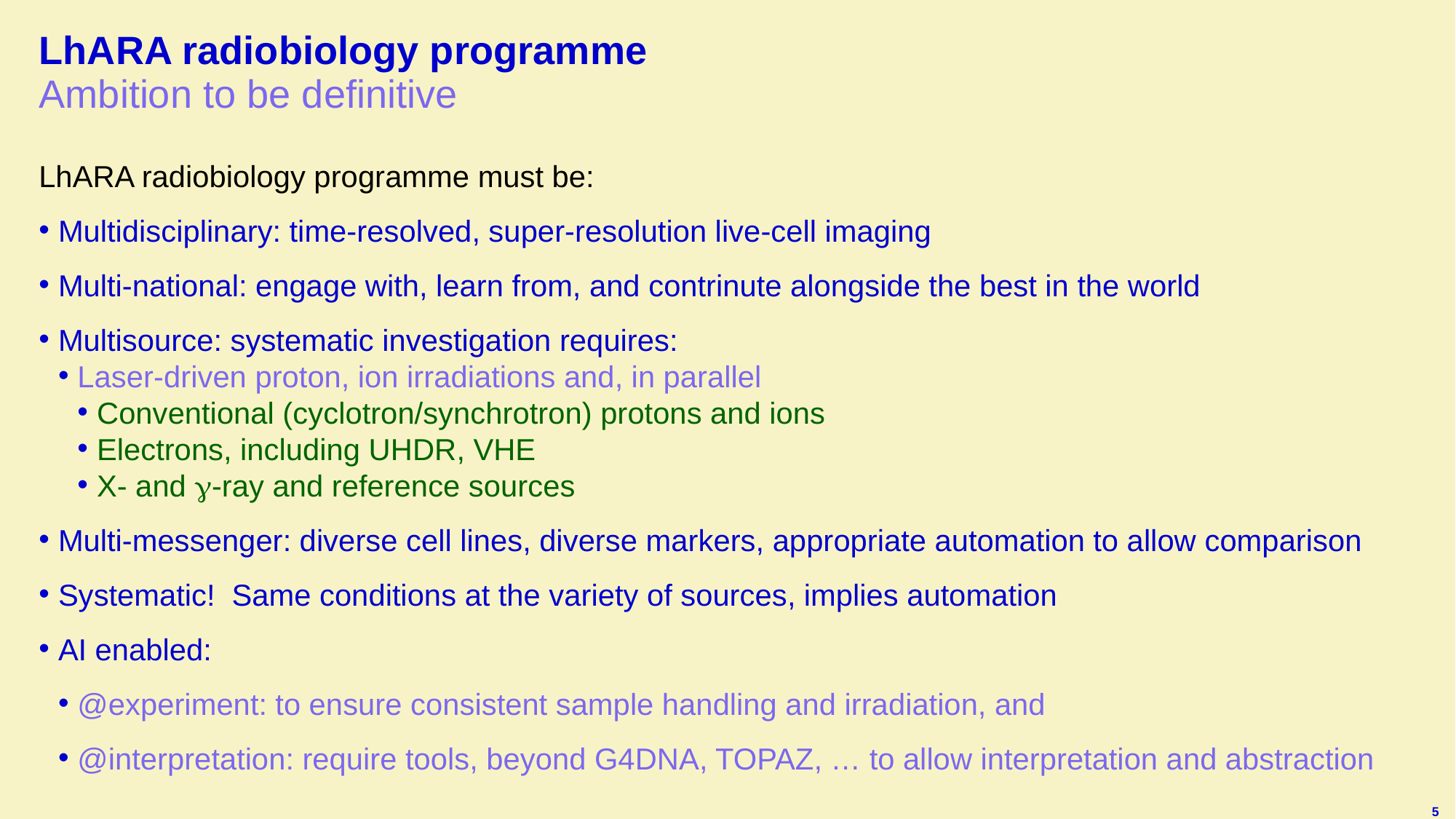

# LhARA radiobiology programme
Ambition to be definitive
LhARA radiobiology programme must be:
Multidisciplinary: time-resolved, super-resolution live-cell imaging
Multi-national: engage with, learn from, and contrinute alongside the best in the world
Multisource: systematic investigation requires:
Laser-driven proton, ion irradiations and, in parallel
Conventional (cyclotron/synchrotron) protons and ions
Electrons, including UHDR, VHE
X- and γ-ray and reference sources
Multi-messenger: diverse cell lines, diverse markers, appropriate automation to allow comparison
Systematic!  Same conditions at the variety of sources, implies automation
AI enabled:
@experiment: to ensure consistent sample handling and irradiation, and
@interpretation: require tools, beyond G4DNA, TOPAZ, … to allow interpretation and abstraction
5